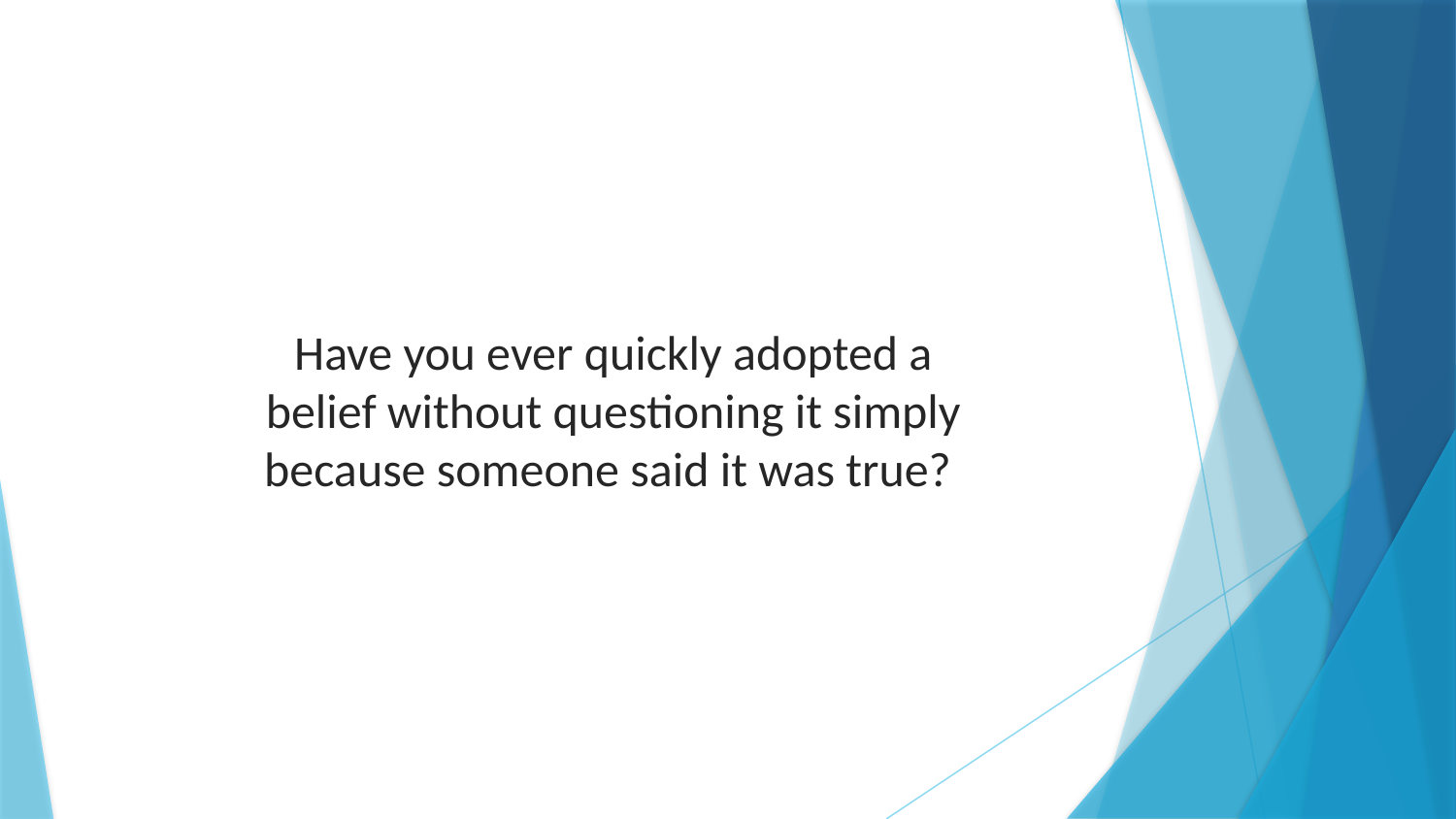

Have you ever quickly adopted a belief without questioning it simply because someone said it was true?